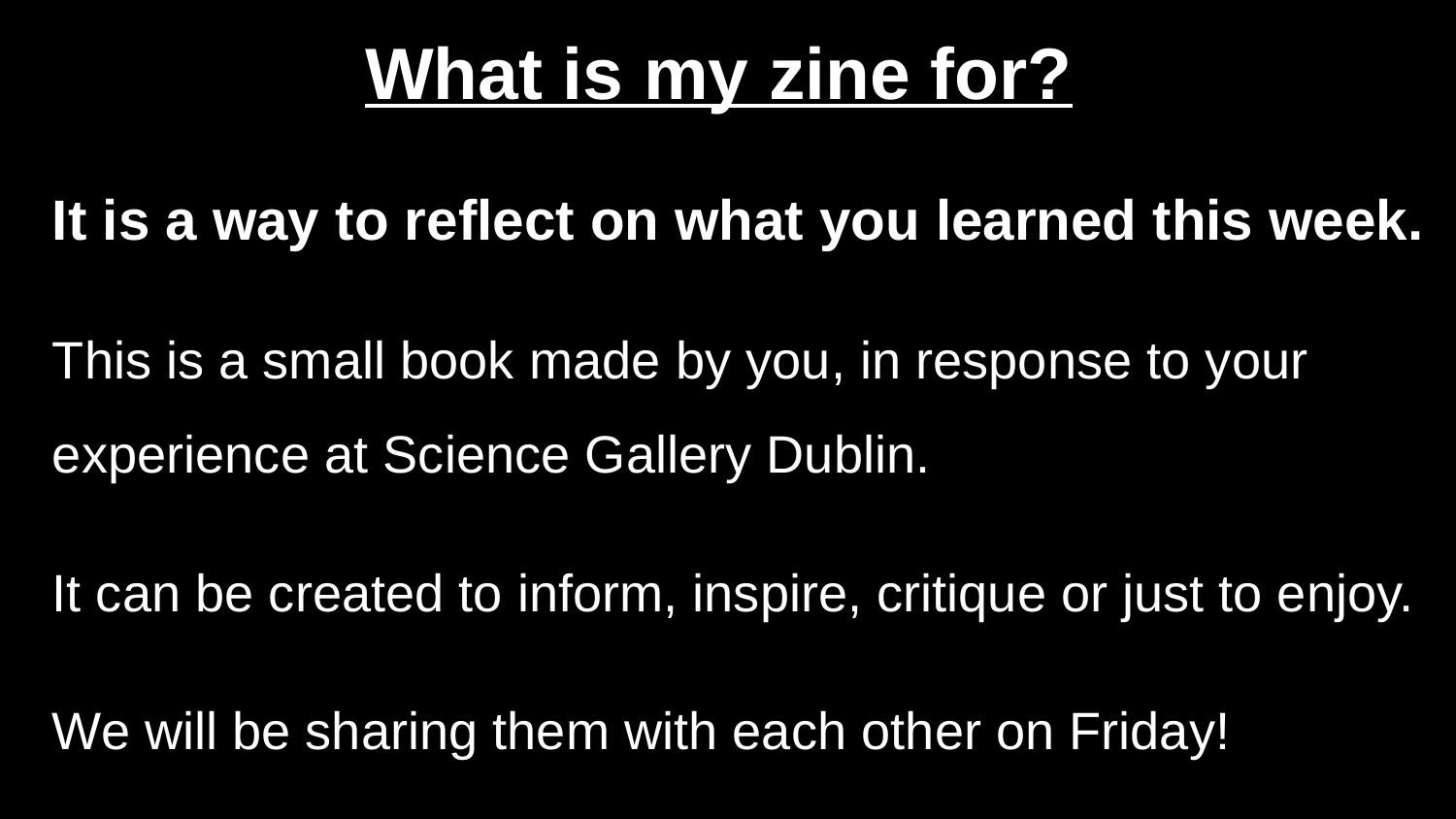

# What is my zine for?
It is a way to reflect on what you learned this week.

This is a small book made by you, in response to your experience at Science Gallery Dublin.

It can be created to inform, inspire, critique or just to enjoy.

We will be sharing them with each other on Friday!

w